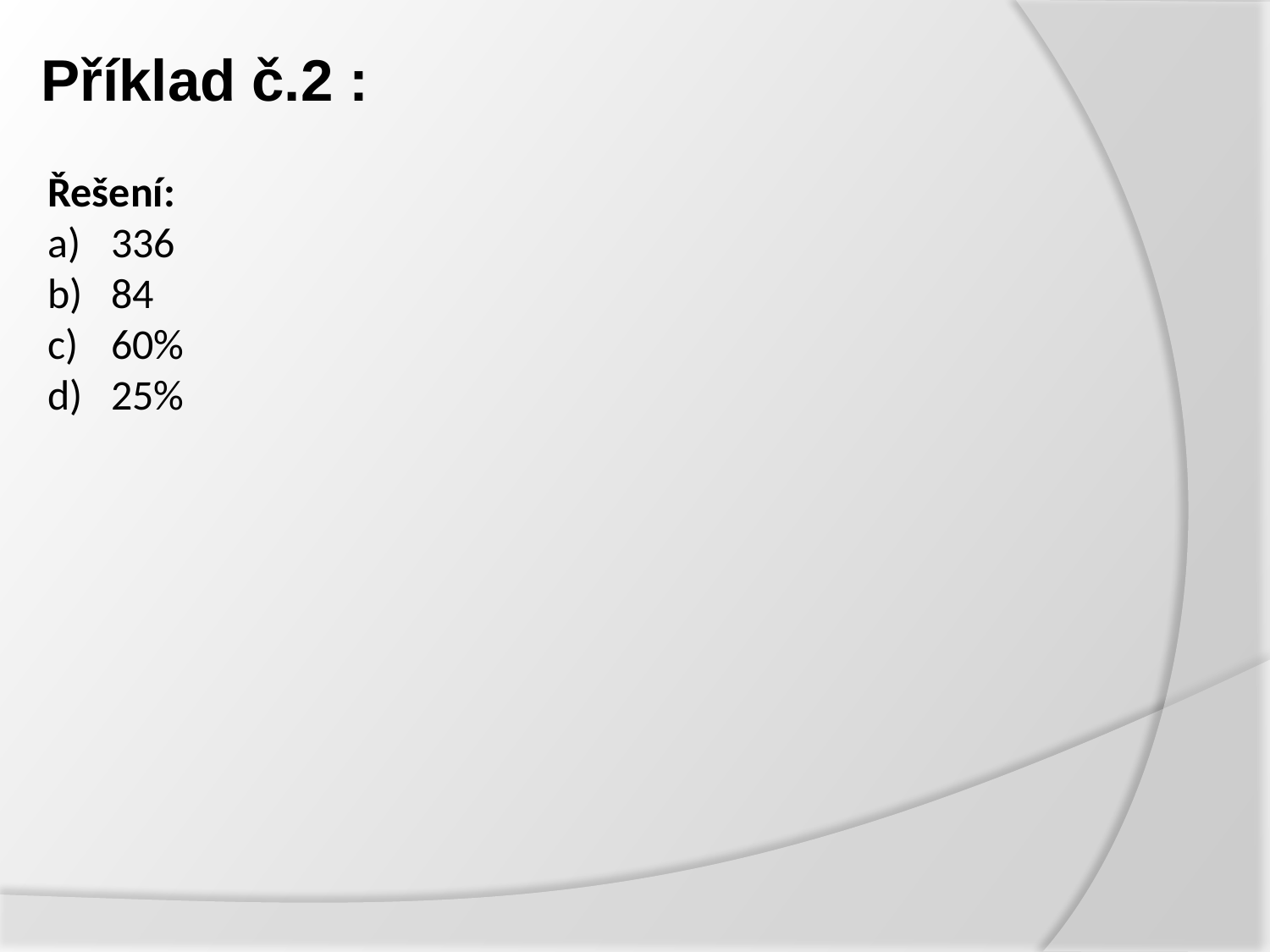

# Příklad č.2 :
Řešení:
336
84
60%
25%